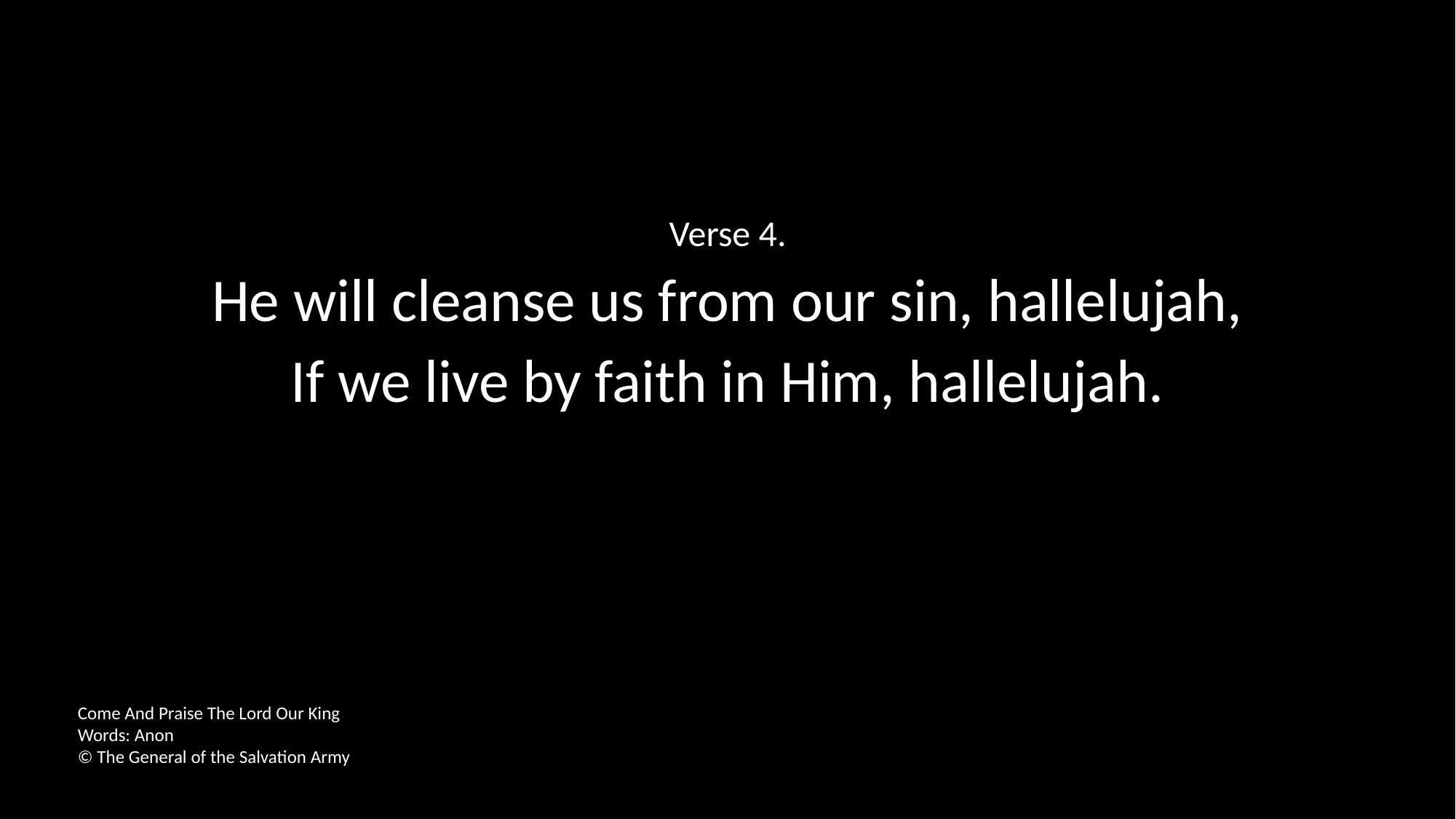

Verse 4.
He will cleanse us from our sin, hallelujah,
If we live by faith in Him, hallelujah.
Come And Praise The Lord Our King
Words: Anon
© The General of the Salvation Army